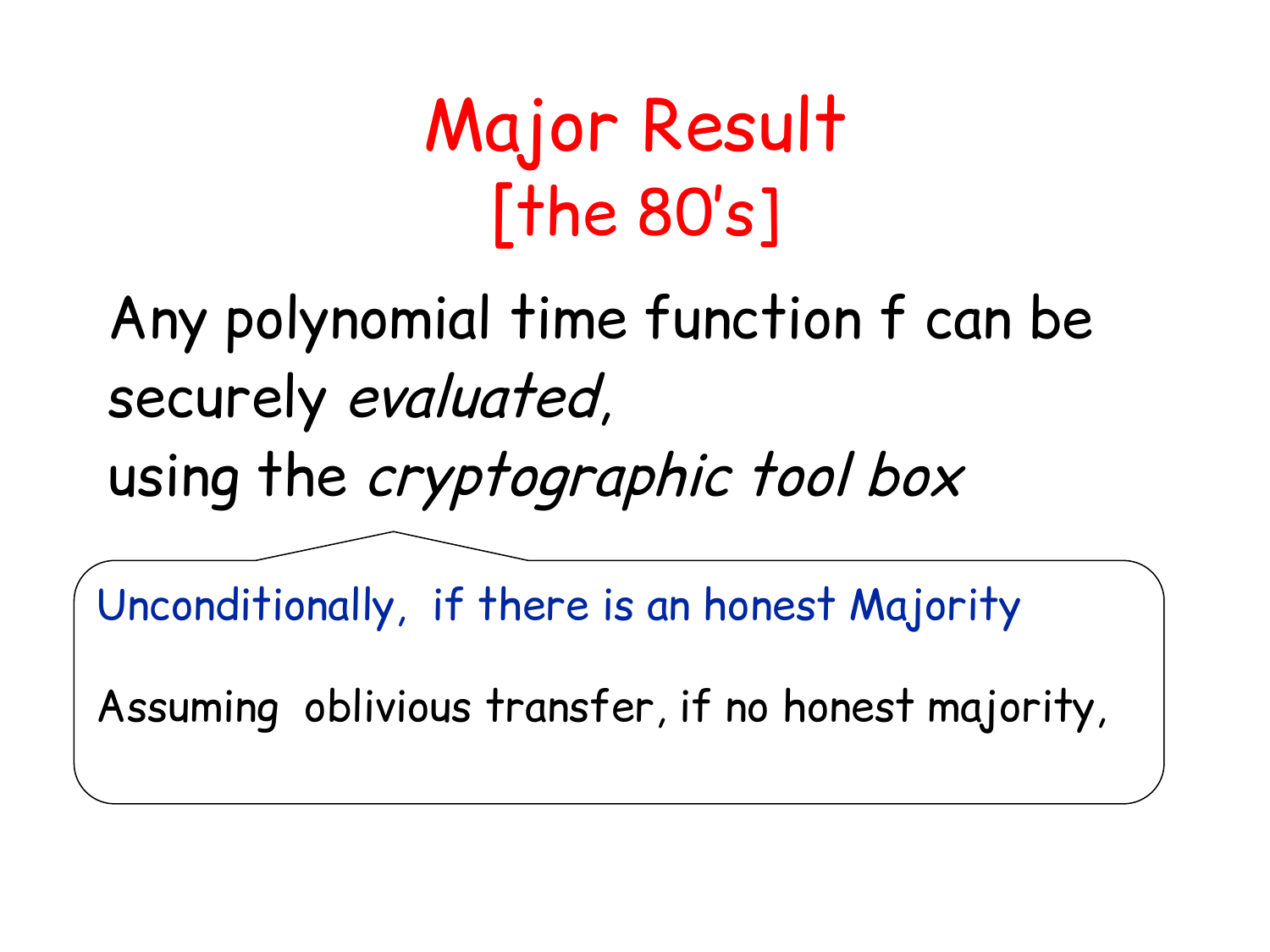

# Major Result [the 80’s]
Any polynomial time function f can be
securely evaluated,
using the cryptographic tool box

Unconditionally,  if there is an honest Majority

Assuming  oblivious transfer, if no honest majority,